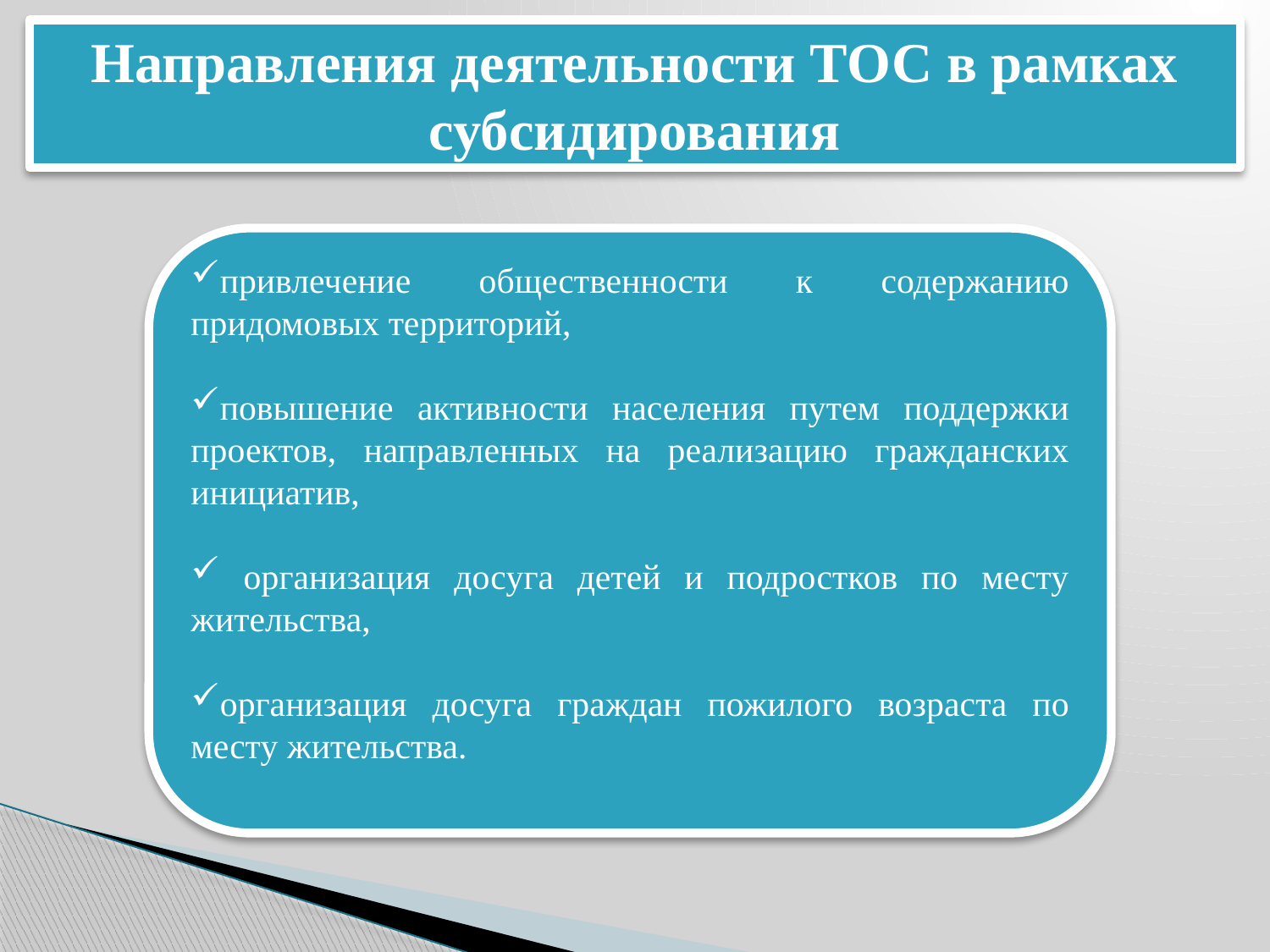

Направления деятельности ТОС в рамках субсидирования
привлечение общественности к содержанию придомовых территорий,

повышение активности населения путем поддержки проектов, направленных на реализацию гражданских инициатив,

 организация досуга детей и подростков по месту жительства,

организация досуга граждан пожилого возраста по месту жительства.